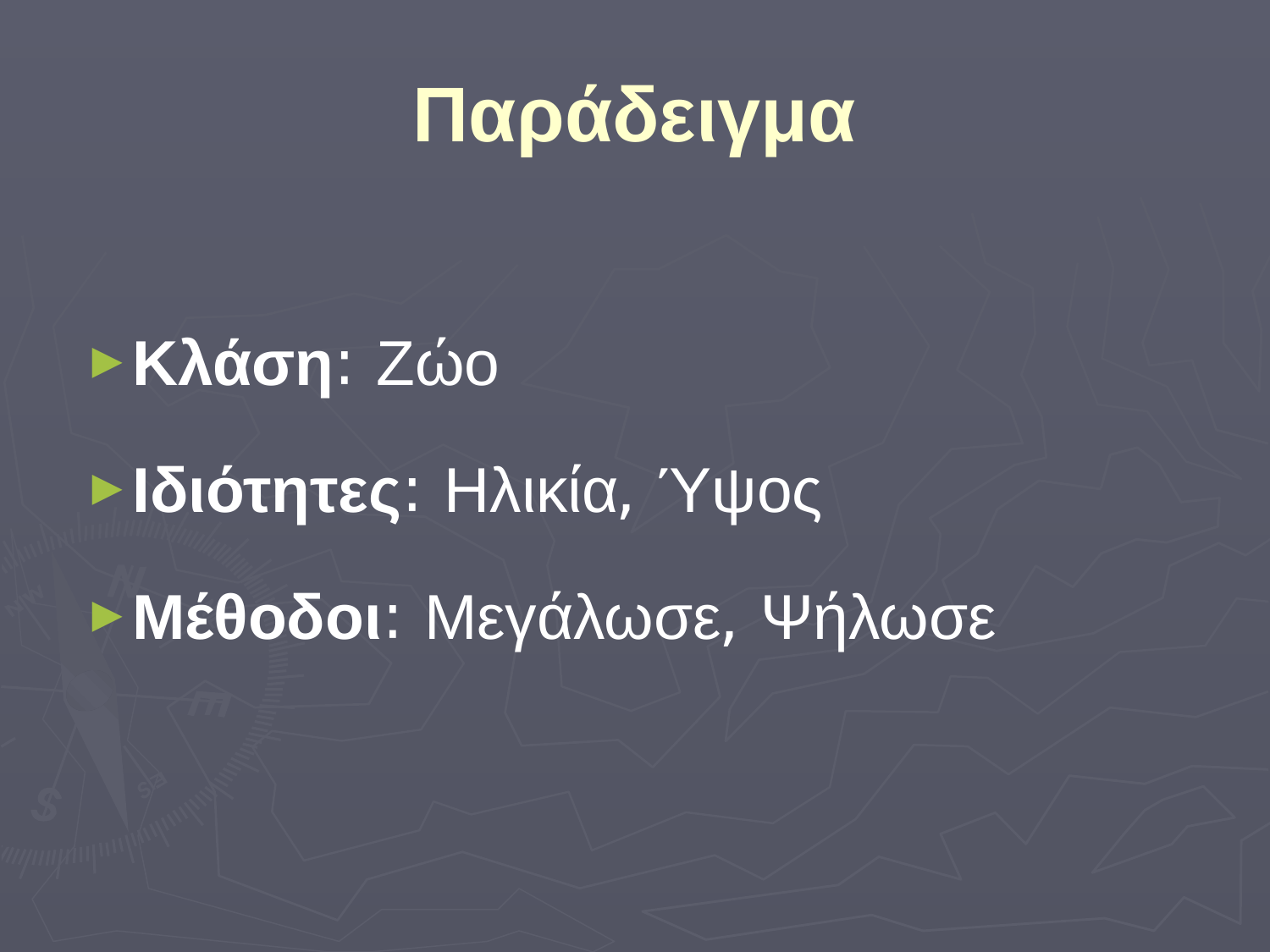

Παράδειγμα
Κλάση: Ζώο
Ιδιότητες: Ηλικία, Ύψος
Μέθοδοι: Μεγάλωσε, Ψήλωσε